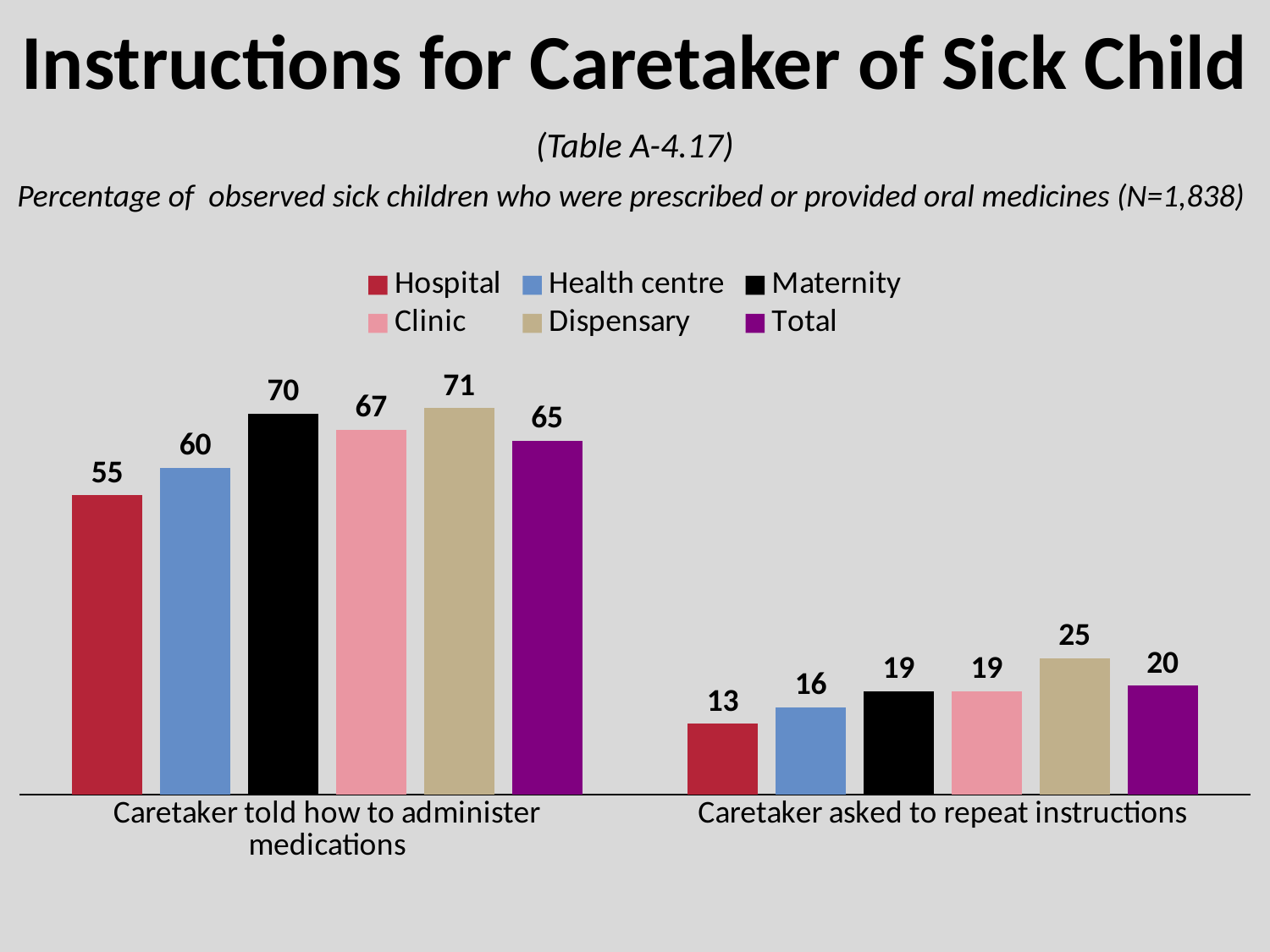

# Instructions for Caretaker of Sick Child
(Table A-4.17)
Percentage of  observed sick children who were prescribed or provided oral medicines (N=1,838)

### Chart

| Category | Hospital | Health centre | Maternity | Clinic | Dispensary | Total |
|---|---|---|---|---|---|---|
| Caretaker told how to administer medications | 55.0 | 60.0 | 70.0 | 67.0 | 71.0 | 65.0 |
| Caretaker asked to repeat instructions | 13.0 | 16.0 | 19.0 | 19.0 | 25.0 | 20.0 |